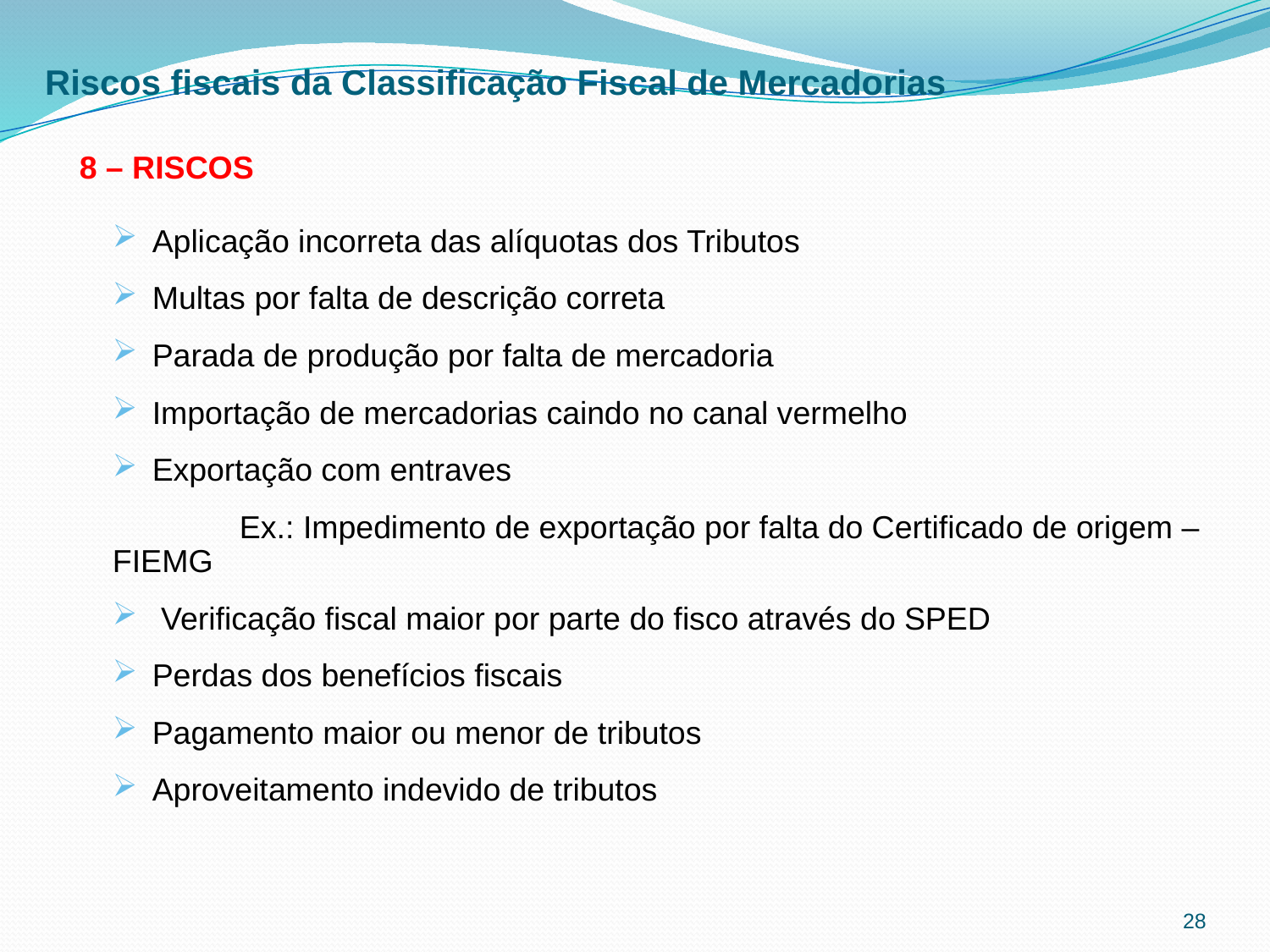

Riscos fiscais da Classificação Fiscal de Mercadorias
8 – RISCOS

Aplicação incorreta das alíquotas dos Tributos
Multas por falta de descrição correta
Parada de produção por falta de mercadoria
Importação de mercadorias caindo no canal vermelho
Exportação com entraves
	Ex.: Impedimento de exportação por falta do Certificado de origem – FIEMG
 Verificação fiscal maior por parte do fisco através do SPED
Perdas dos benefícios fiscais
Pagamento maior ou menor de tributos
Aproveitamento indevido de tributos

28